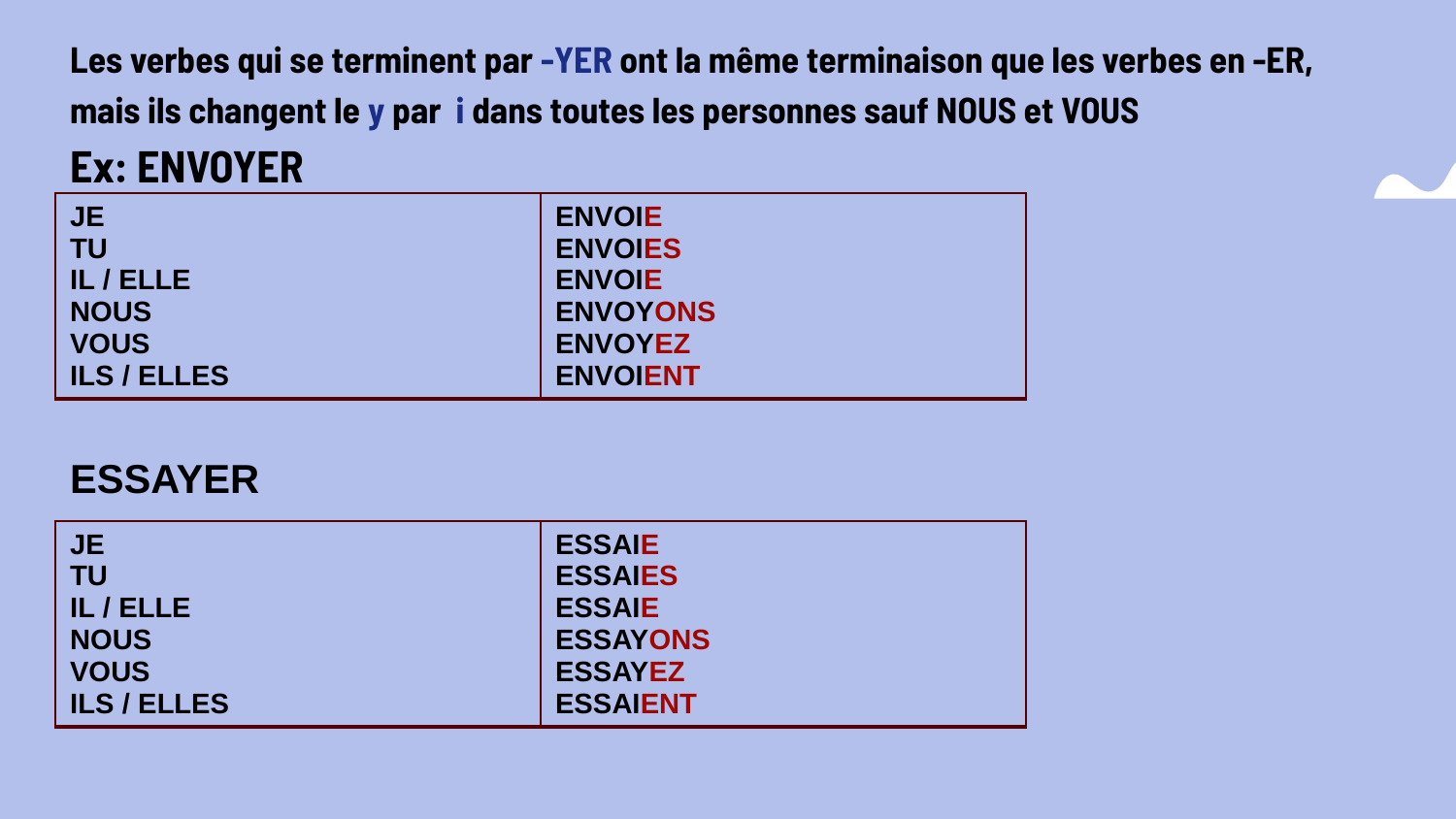

Les verbes qui se terminent par -YER ont la même terminaison que les verbes en -ER, mais ils changent le y par  i dans toutes les personnes sauf NOUS et VOUS
Ex: ENVOYER

| JE TU IL / ELLE NOUS VOUS ILS / ELLES | ENVOIE ENVOIES ENVOIE ENVOYONS ENVOYEZ ENVOIENT |
| --- | --- |
#
ESSAYER
| JE TU IL / ELLE NOUS VOUS ILS / ELLES | ESSAIE ESSAIES ESSAIE ESSAYONS ESSAYEZ ESSAIENT |
| --- | --- |